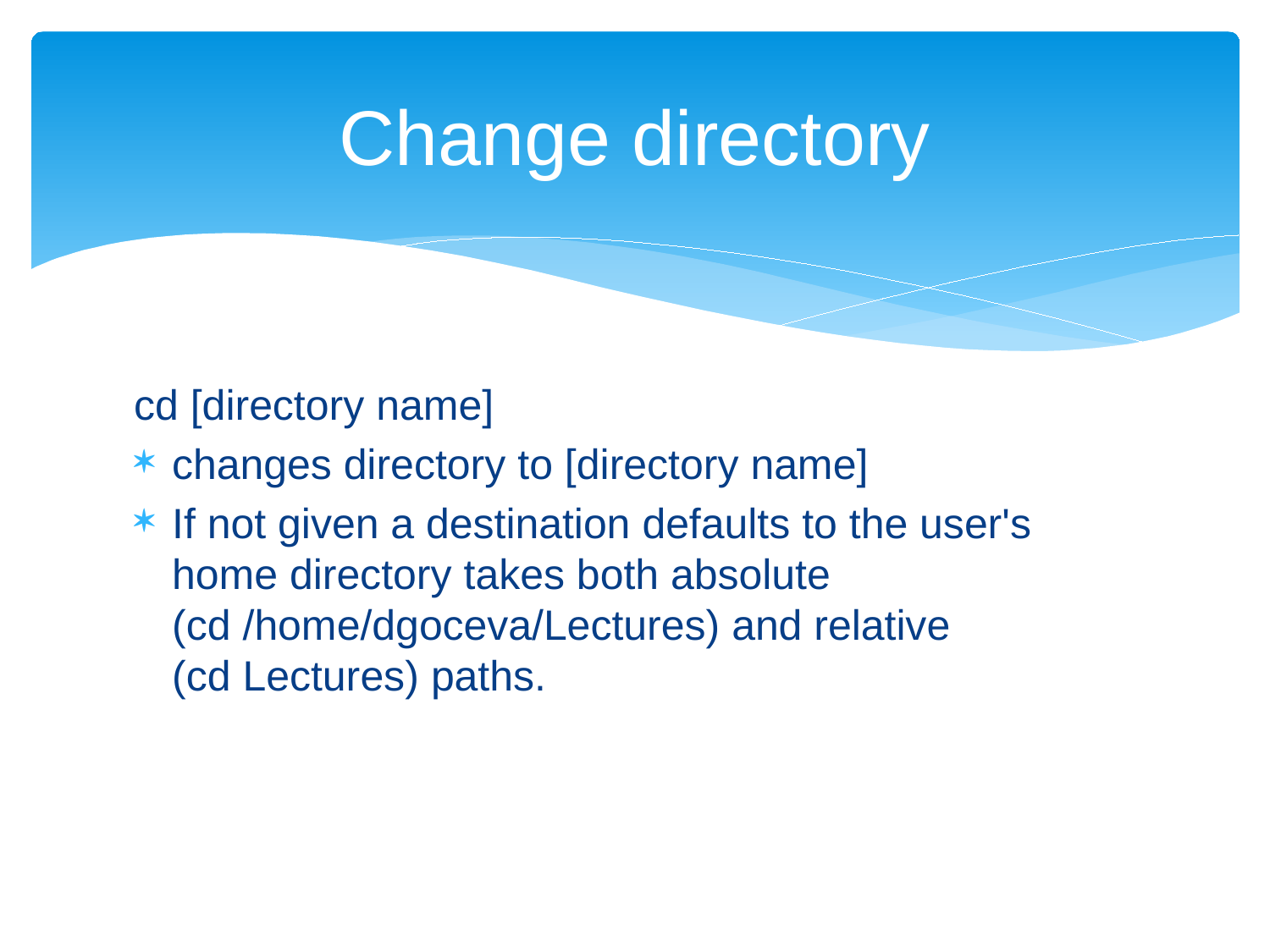

# Change directory
cd [directory name]
changes directory to [directory name]
If not given a destination defaults to the user's home directory takes both absolute
(cd /home/dgoceva/Lectures) and relative
(cd Lectures) paths.